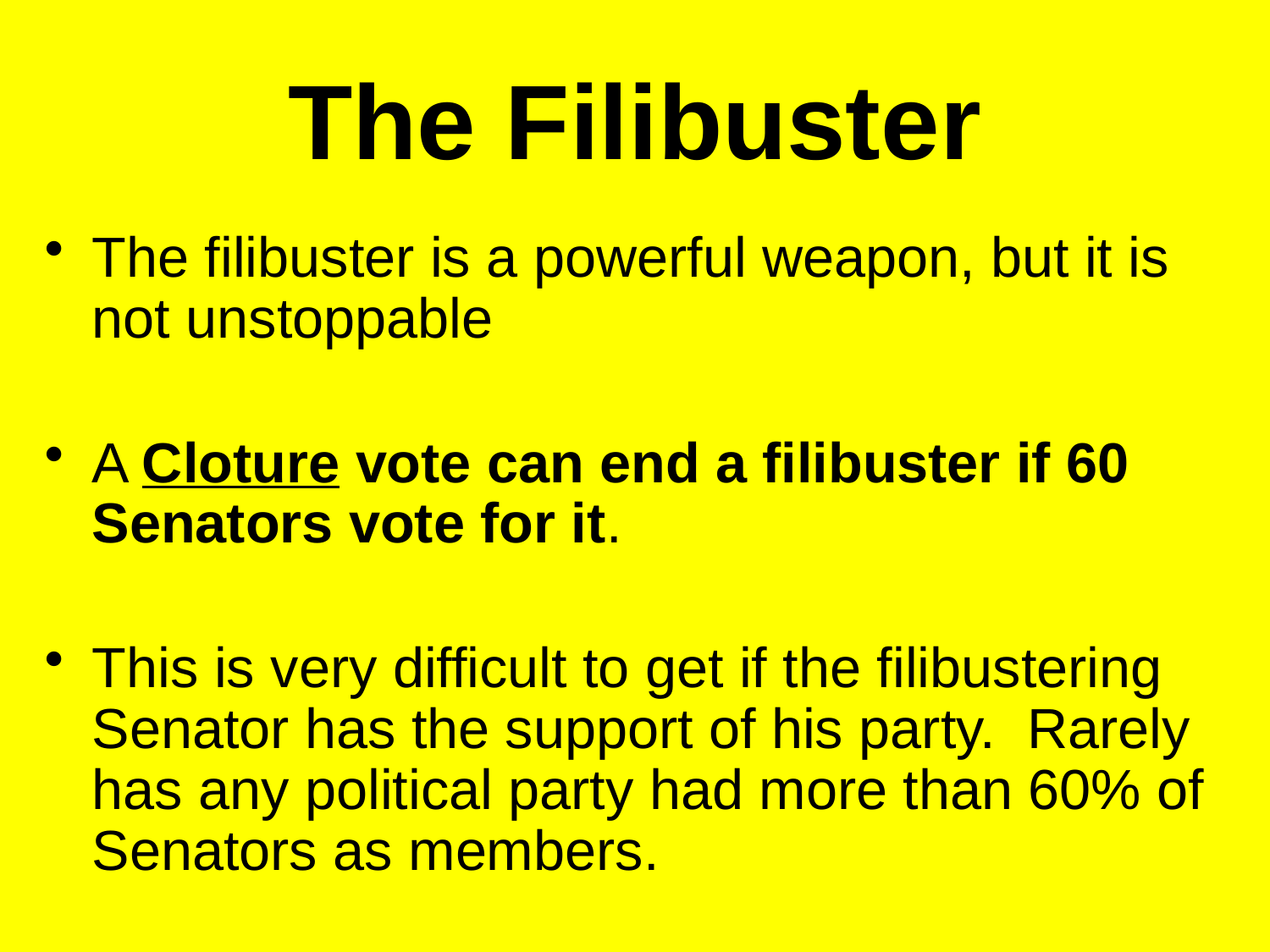

# The Filibuster
The filibuster is a powerful weapon, but it is not unstoppable

A Cloture vote can end a filibuster if 60 Senators vote for it.

This is very difficult to get if the filibustering Senator has the support of his party.  Rarely has any political party had more than 60% of Senators as members.